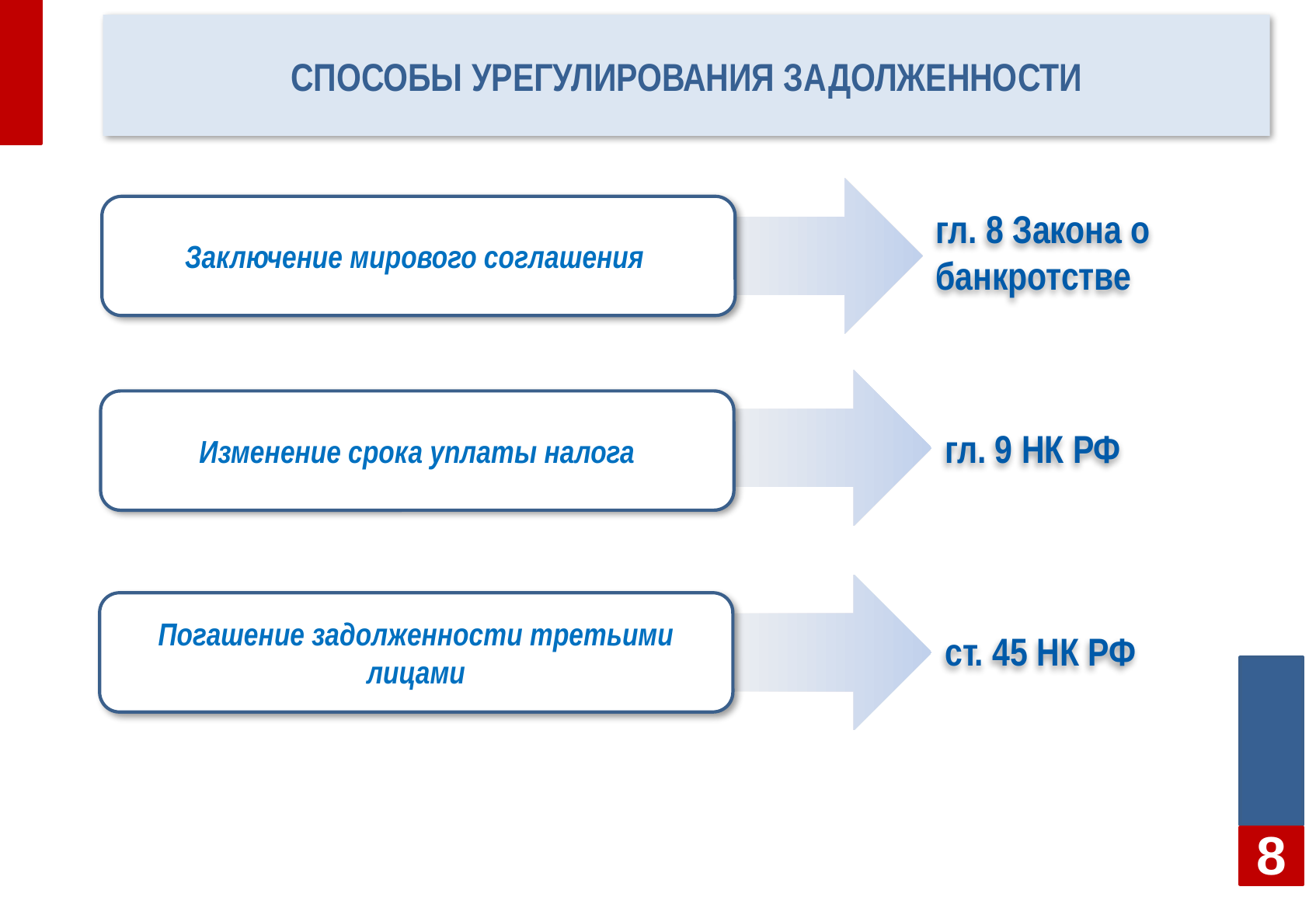

# Способы урегулирования задолженности

гл. 8 Закона о банкротстве
Заключение мирового соглашения

гл. 9 НК РФ
Изменение срока уплаты налога

ст. 45 НК РФ
Погашение задолженности третьими лицами
8